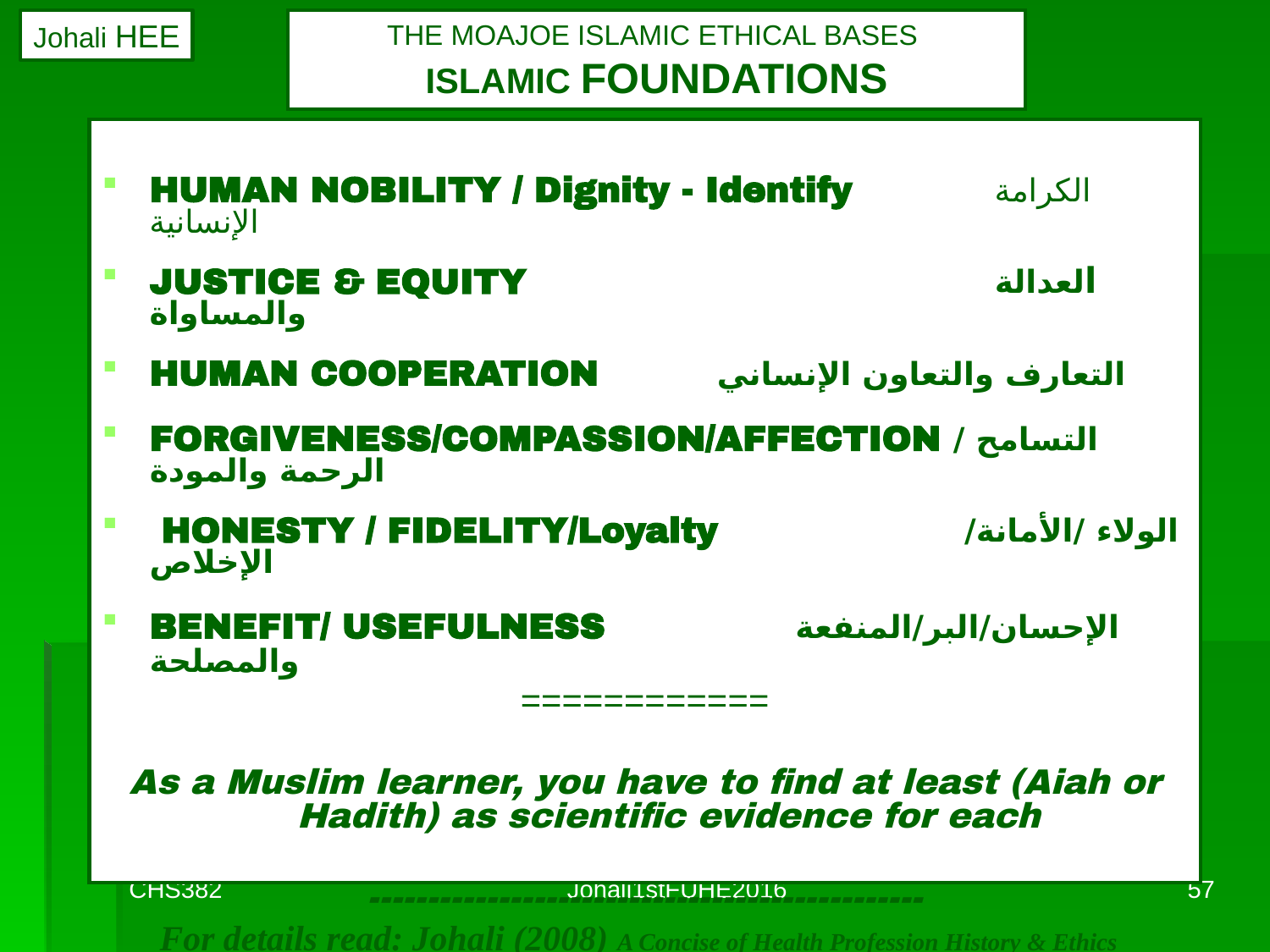

Johali HEE
# THE MOAJOE ISLAMIC ETHICAL BASES ISLAMIC FOUNDATIONS

HUMAN NOBILITY / Dignity - Identify 	       الكرامة الإنسانية

JUSTICE & EQUITY   			       العدالة والمساواة

HUMAN COOPERATION 	     التعارف والتعاون الإنساني

FORGIVENESS/COMPASSION/AFFECTION التسامح / الرحمة والمودة

 HONESTY / FIDELITY/Loyalty 	 	     الولاء /الأمانة/ الإخلاص

BENEFIT/ USEFULNESS		 الإحسان/البر/المنفعة والمصلحة
============

As a Muslim learner, you have to find at least (Aiah or Hadith) as scientific evidence for each

-----------------------------------------------
For details read: Johali (2008) A Concise of Health Profession History & Ethics
CHS382
Johali1stFUHE2016
57